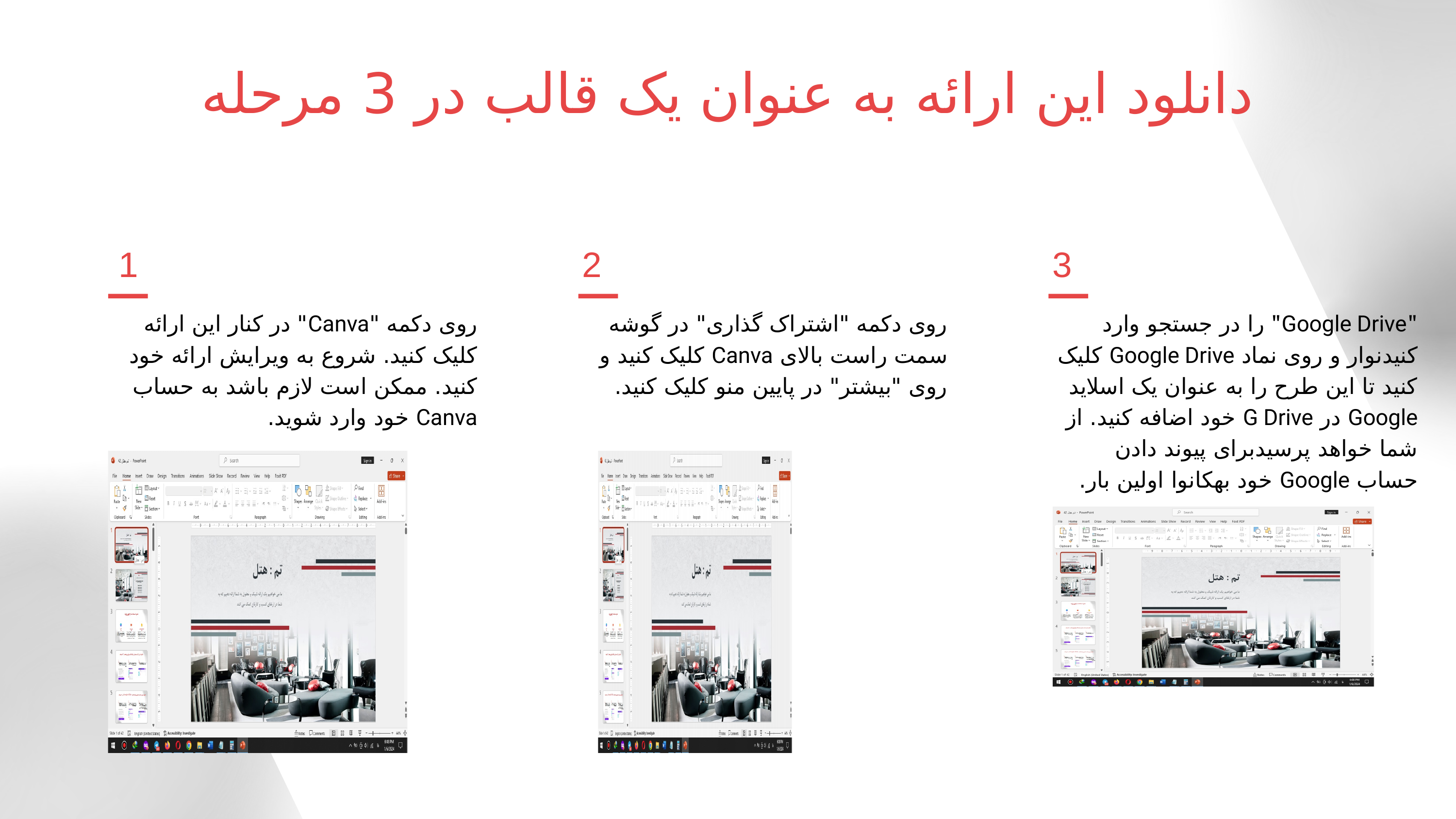

دانلود این ارائه به عنوان یک قالب در 3 مرحله

1

2

3

روی دکمه "Canva" در کنار این ارائه کلیک کنید. شروع به ویرایش ارائه خود کنید. ممکن است لازم باشد به حساب Canva خود وارد شوید.
روی دکمه "اشتراک گذاری" در گوشه سمت راست بالای Canva کلیک کنید و روی "بیشتر" در پایین منو کلیک کنید.
"Google Drive" را در جستجو وارد کنیدنوار و روی نماد Google Drive کلیک کنید تا این طرح را به عنوان یک اسلاید Google در G Drive خود اضافه کنید. از شما خواهد پرسیدبرای پیوند دادن حساب Google خود بهکانوا اولین بار.